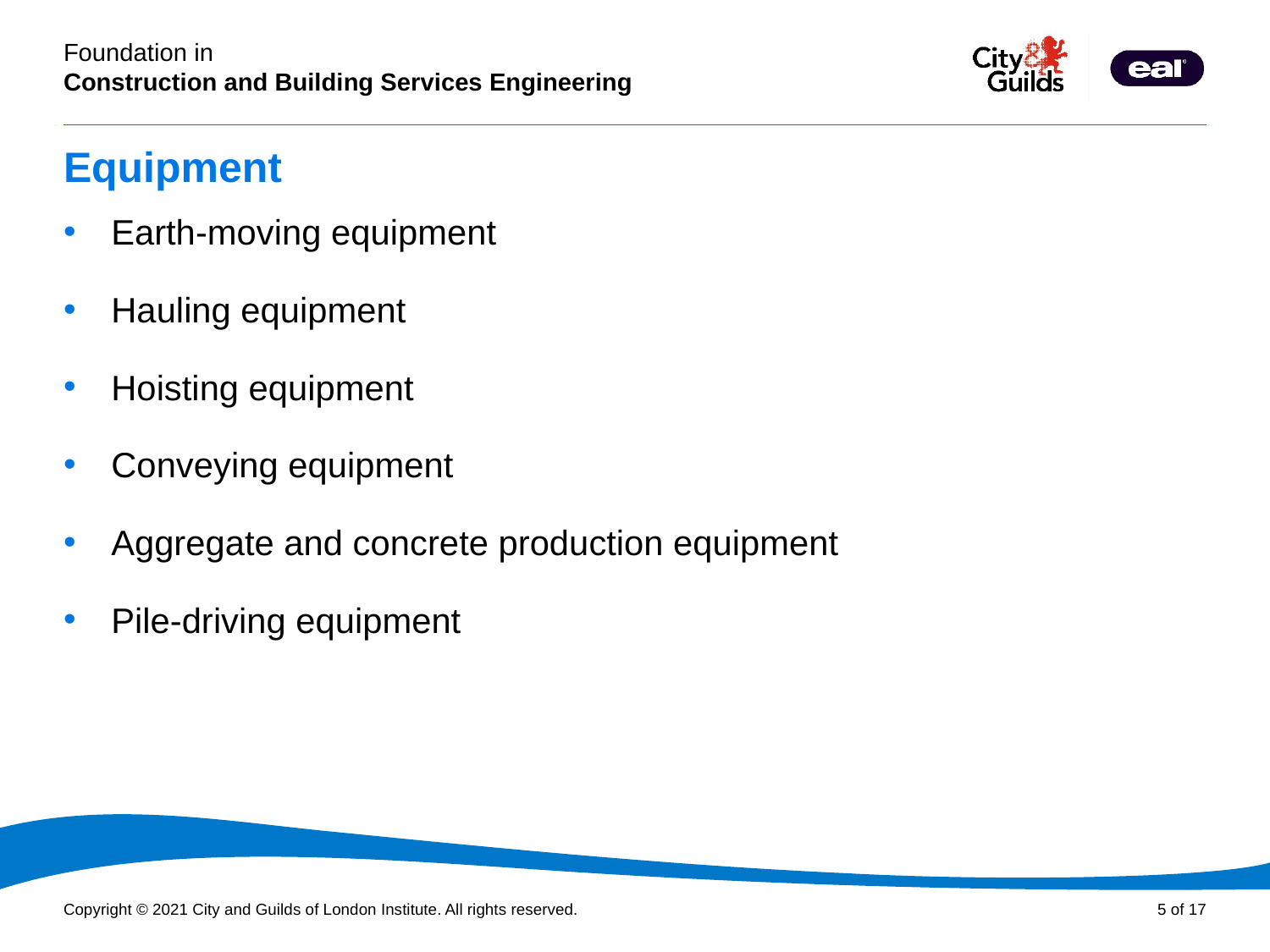

# Equipment
Earth-moving equipment
Hauling equipment
Hoisting equipment
Conveying equipment
Aggregate and concrete production equipment
Pile-driving equipment